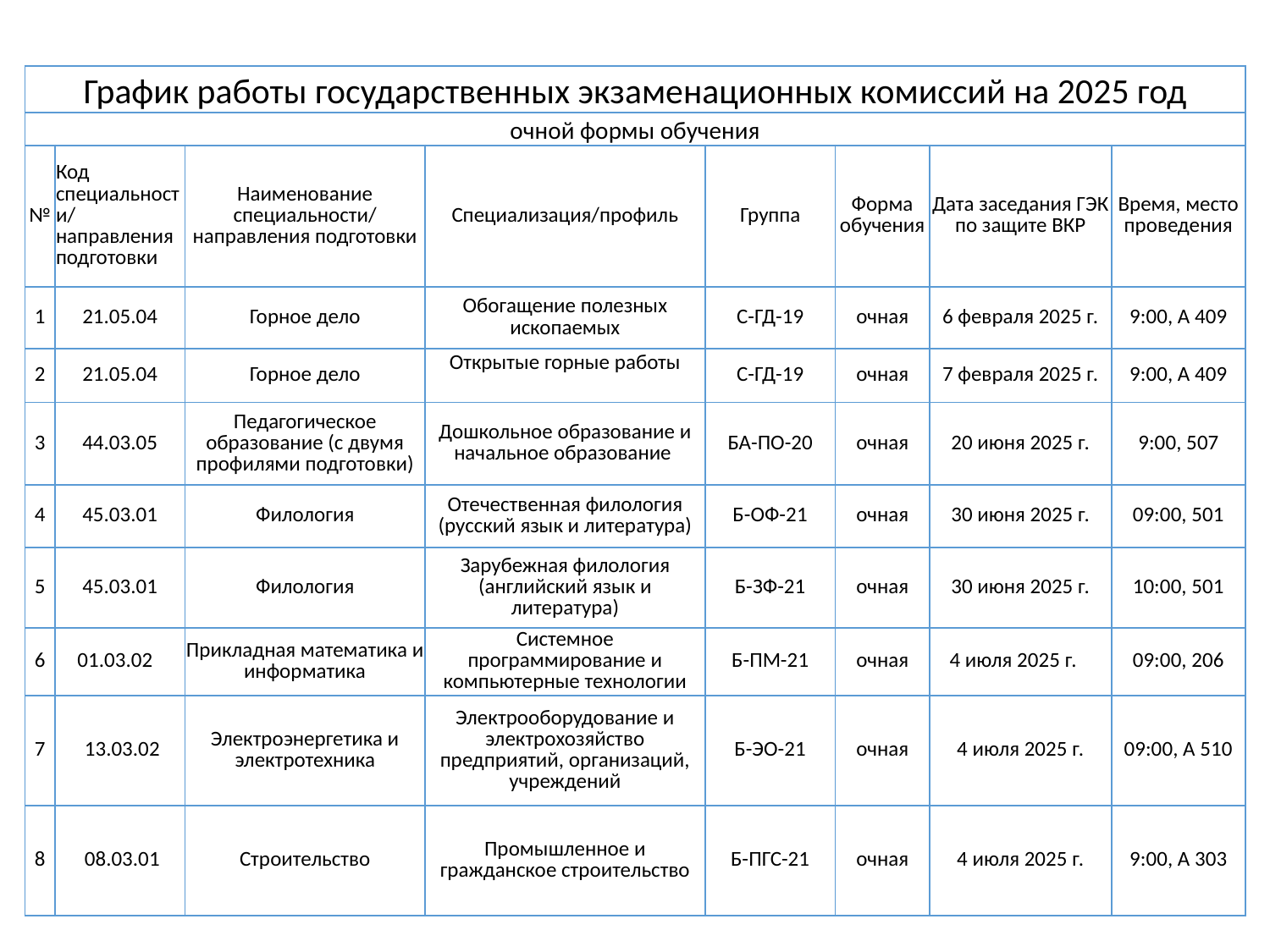

| График работы государственных экзаменационных комиссий на 2025 год |  |  |  |  |  |  |  |
| --- | --- | --- | --- | --- | --- | --- | --- |
| очной формы обучения |  |  |  |  |  |  |  |
| № | Код специальности/ направления подготовки | Наименование специальности/ направления подготовки | Специализация/профиль | Группа | Форма обучения | Дата заседания ГЭК по защите ВКР | Время, место проведения |
| 1 | 21.05.04 | Горное дело | Обогащение полезных ископаемых | С-ГД-19 | очная | 6 февраля 2025 г. | 9:00, А 409 |
| 2 | 21.05.04 | Горное дело | Открытые горные работы | С-ГД-19 | очная | 7 февраля 2025 г. | 9:00, А 409 |
| 3 | 44.03.05 | Педагогическое образование (с двумя профилями подготовки) | Дошкольное образование и начальное образование | БА-ПО-20 | очная | 20 июня 2025 г. | 9:00, 507 |
| 4 | 45.03.01 | Филология | Отечественная филология (русский язык и литература) | Б-ОФ-21 | очная | 30 июня 2025 г. | 09:00, 501 |
| 5 | 45.03.01 | Филология | Зарубежная филология (английский язык и литература) | Б-ЗФ-21 | очная | 30 июня 2025 г. | 10:00, 501 |
| 6 | 01.03.02 | Прикладная математика и информатика | Системное программирование и компьютерные технологии | Б-ПМ-21 | очная | 4 июля 2025 г. | 09:00, 206 |
| 7 | 13.03.02 | Электроэнергетика и электротехника | Электрооборудование и электрохозяйство предприятий, организаций, учреждений | Б-ЭО-21 | очная | 4 июля 2025 г. | 09:00, А 510 |
| 8 | 08.03.01 | Строительство | Промышленное и гражданское строительство | Б-ПГС-21 | очная | 4 июля 2025 г. | 9:00, А 303 |